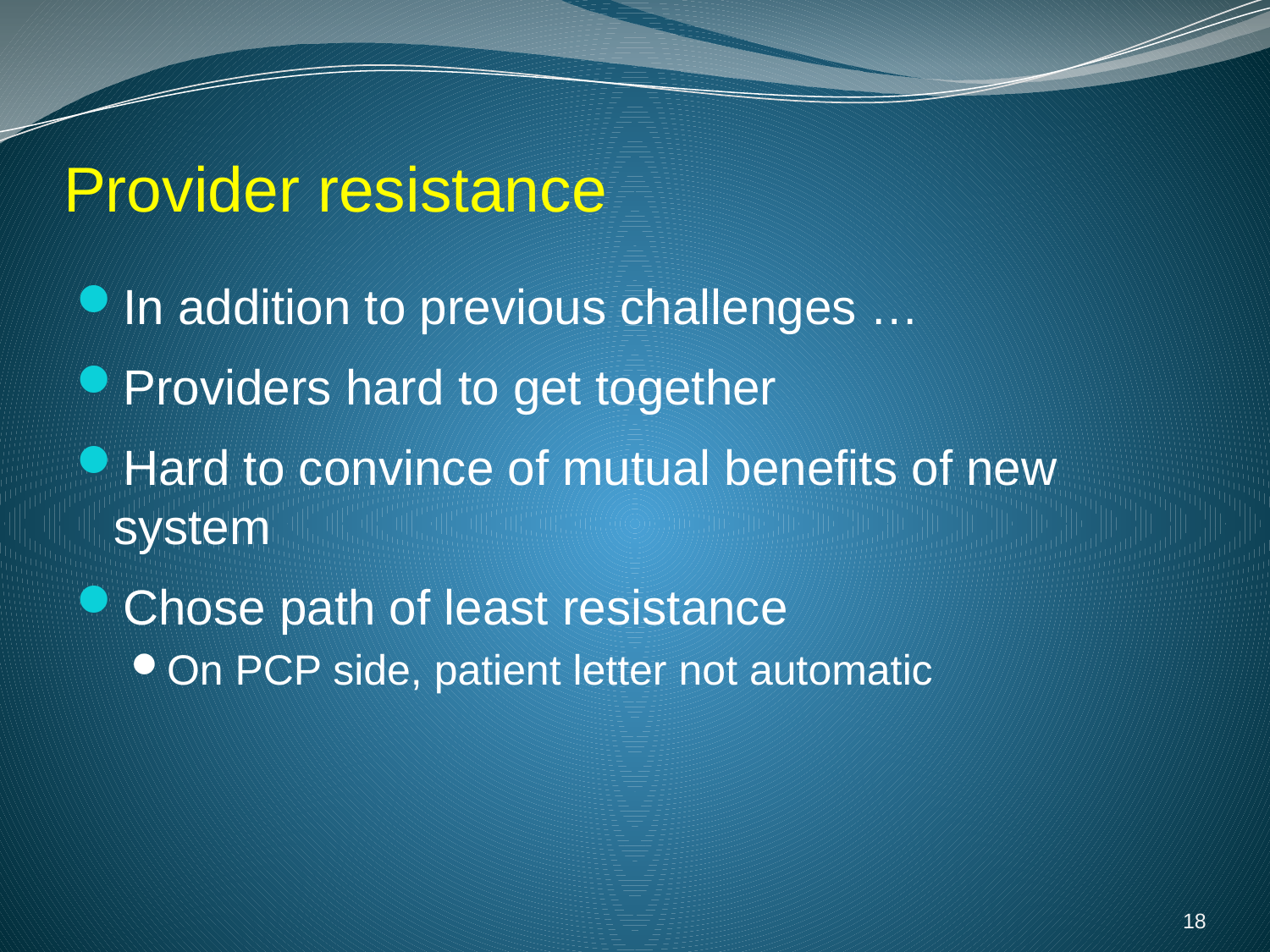

# Provider resistance
In addition to previous challenges …
Providers hard to get together
Hard to convince of mutual benefits of new system
Chose path of least resistance
On PCP side, patient letter not automatic
18